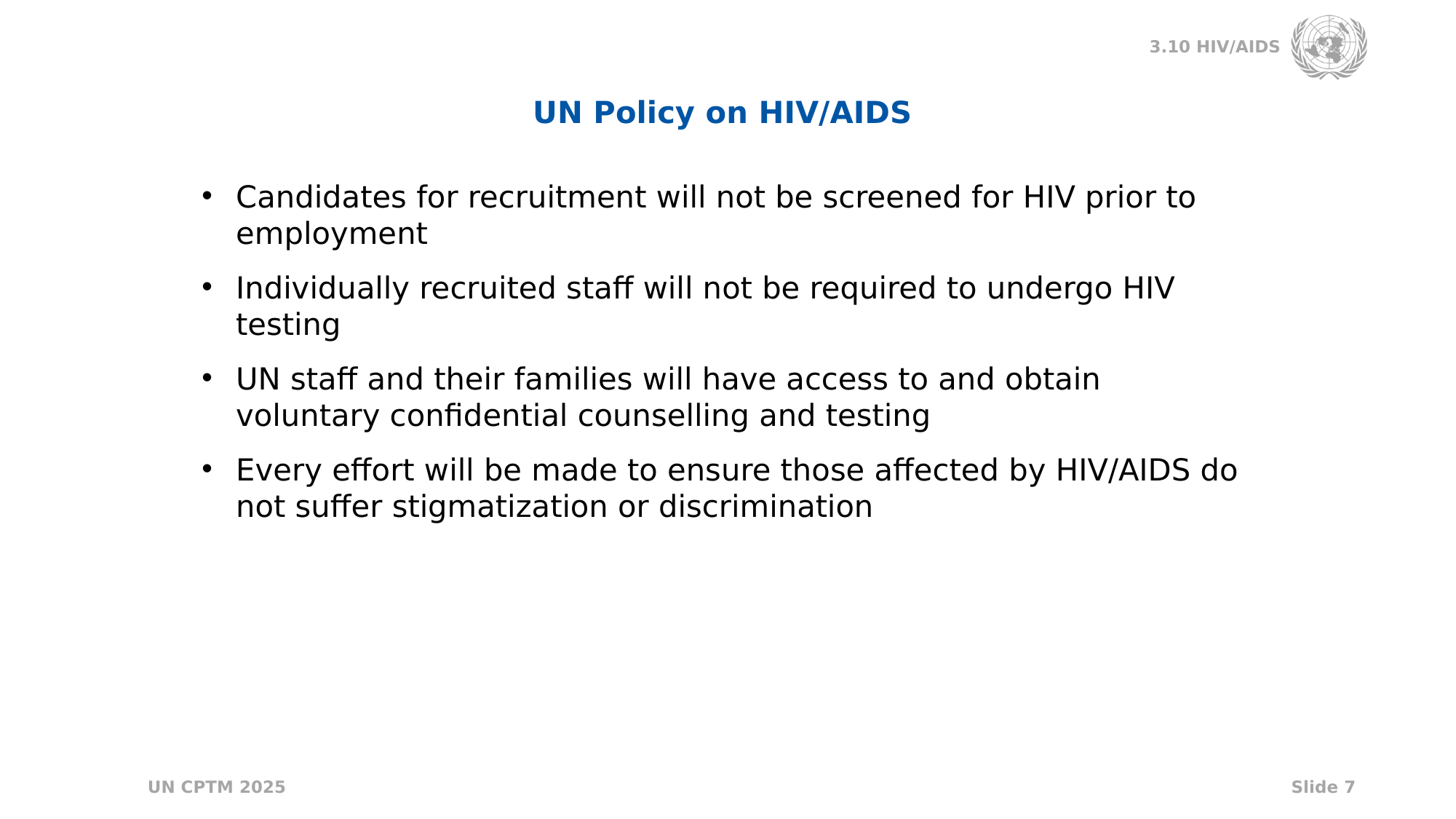

UN Policy on HIV/AIDS
Candidates for recruitment will not be screened for HIV prior to employment
Individually recruited staff will not be required to undergo HIV testing
UN staff and their families will have access to and obtain voluntary confidential counselling and testing
Every effort will be made to ensure those affected by HIV/AIDS do not suffer stigmatization or discrimination